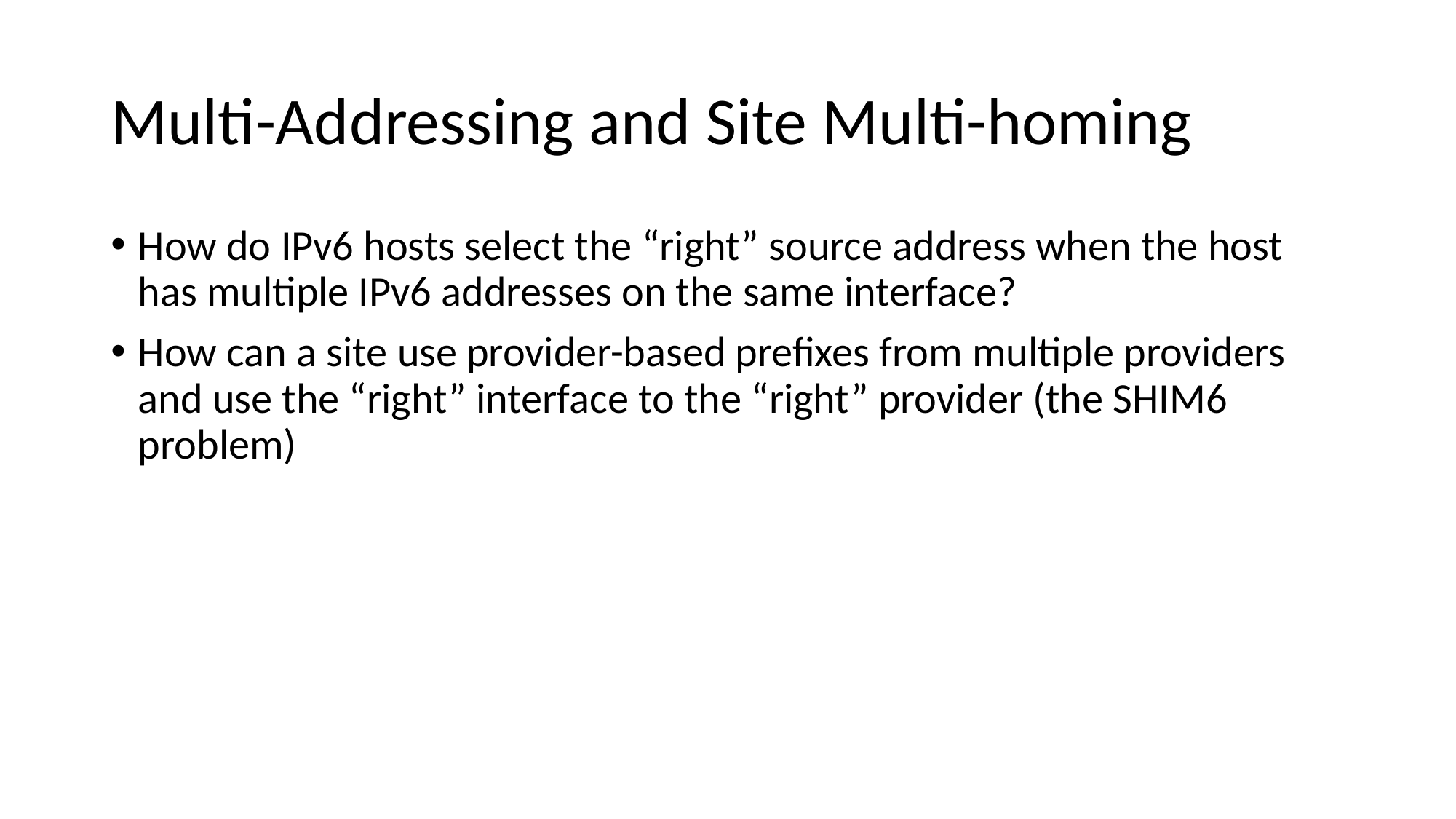

# Multi-Addressing and Site Multi-homing
How do IPv6 hosts select the “right” source address when the host has multiple IPv6 addresses on the same interface?
How can a site use provider-based prefixes from multiple providers and use the “right” interface to the “right” provider (the SHIM6 problem)